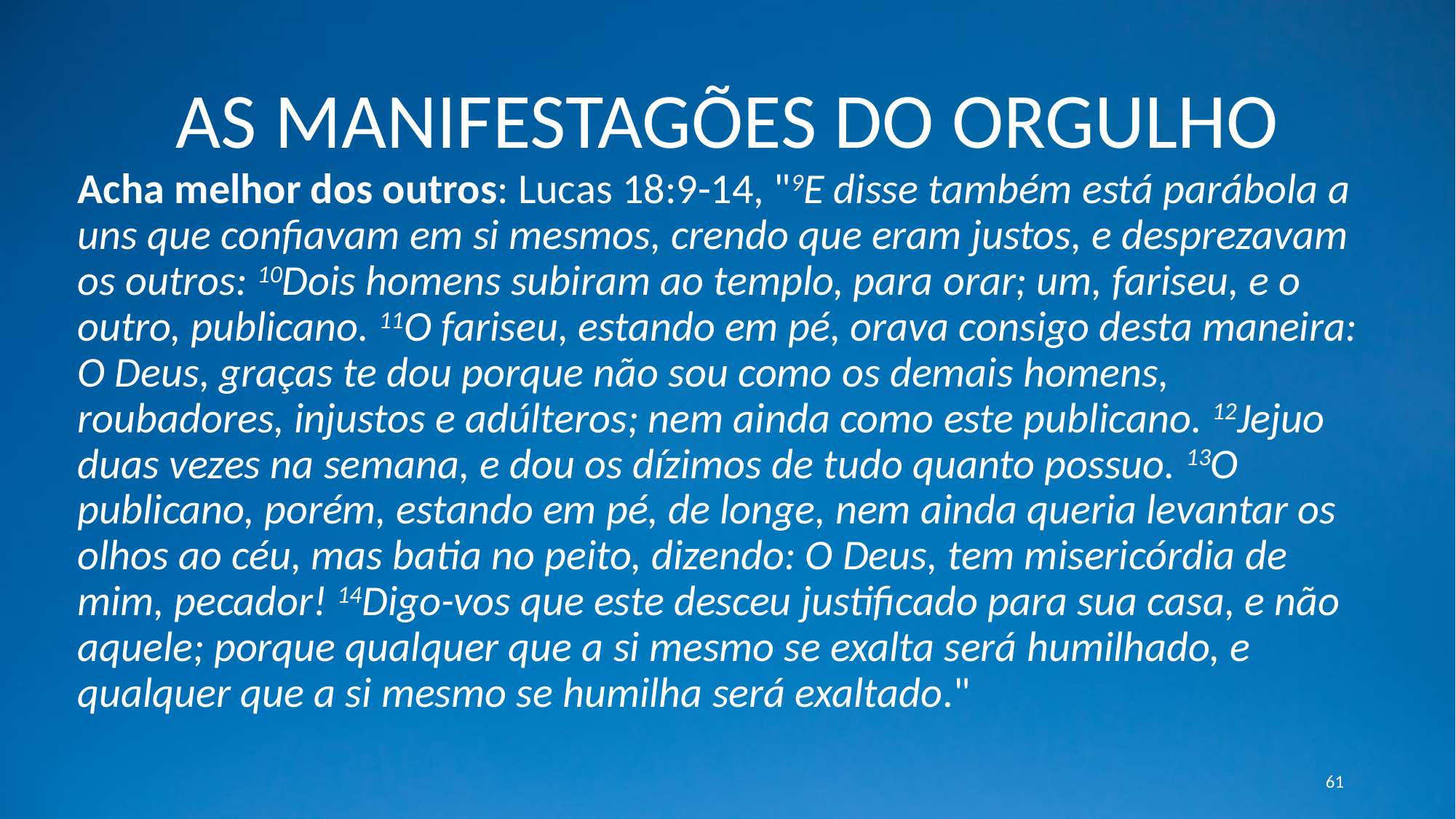

# AS MANIFESTAGÕES DO ORGULHO
Acha melhor dos outros: Lucas 18:9-14, "9E disse também está parábola a uns que confiavam em si mesmos, crendo que eram justos, e desprezavam os outros: 10Dois homens subiram ao templo, para orar; um, fariseu, e o outro, publicano. 11O fariseu, estando em pé, orava consigo desta maneira: O Deus, graças te dou porque não sou como os demais homens, roubadores, injustos e adúlteros; nem ainda como este publicano. 12Jejuo duas vezes na semana, e dou os dízimos de tudo quanto possuo. 13O publicano, porém, estando em pé, de longe, nem ainda queria levantar os olhos ao céu, mas batia no peito, dizendo: O Deus, tem misericórdia de mim, pecador! 14Digo-vos que este desceu justificado para sua casa, e não aquele; porque qualquer que a si mesmo se exalta será humilhado, e qualquer que a si mesmo se humilha será exaltado."

61